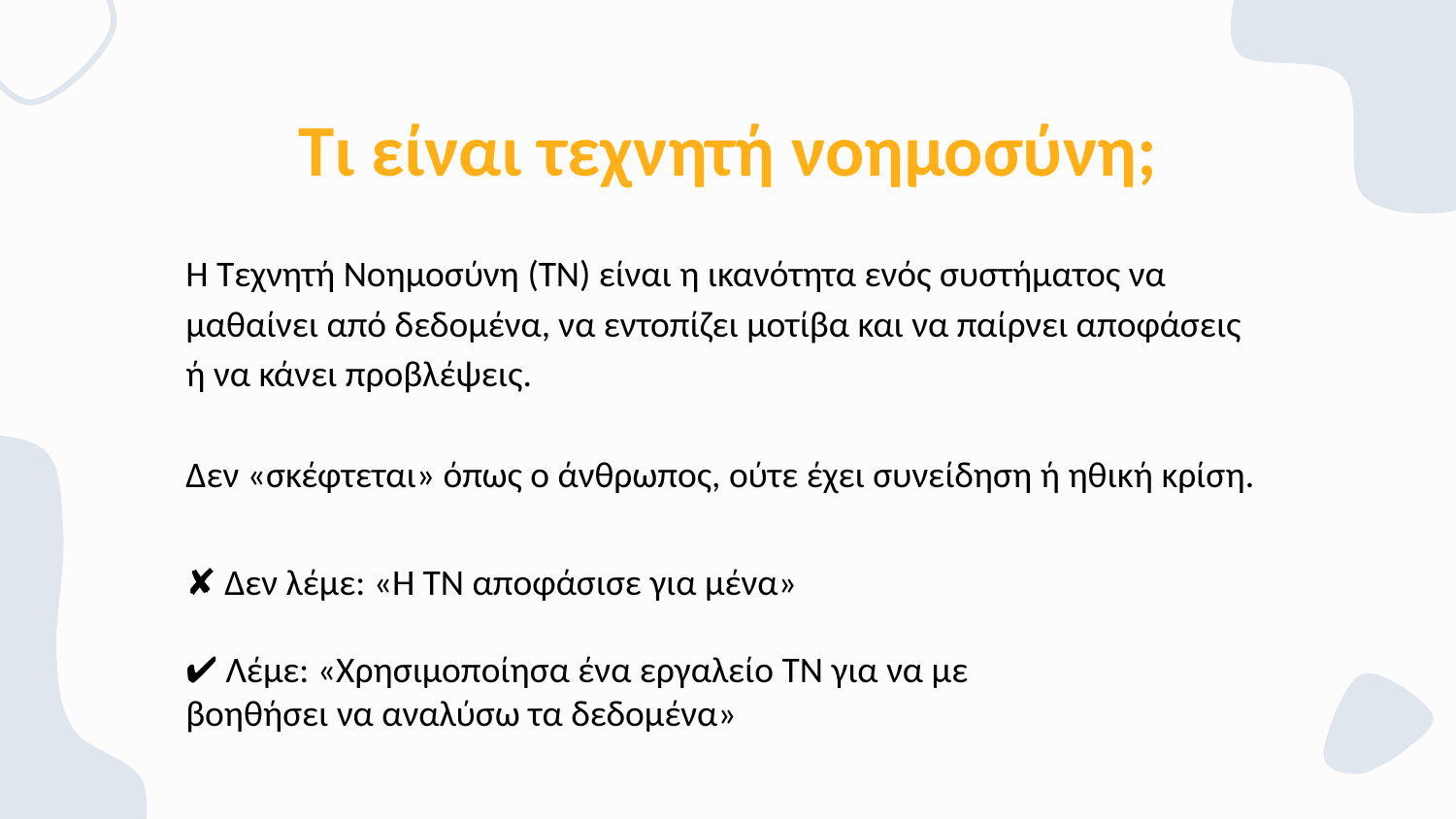

Τι είναι τεχνητή νοημοσύνη;
Η Τεχνητή Νοημοσύνη (ΤΝ) είναι η ικανότητα ενός συστήματος να μαθαίνει από δεδομένα, να εντοπίζει μοτίβα και να παίρνει αποφάσεις ή να κάνει προβλέψεις.
Δεν «σκέφτεται» όπως ο άνθρωπος, ούτε έχει συνείδηση ή ηθική κρίση.
✘ Δεν λέμε: «Η ΤΝ αποφάσισε για μένα»

✔ Λέμε: «Χρησιμοποίησα ένα εργαλείο ΤΝ για να με βοηθήσει να αναλύσω τα δεδομένα»